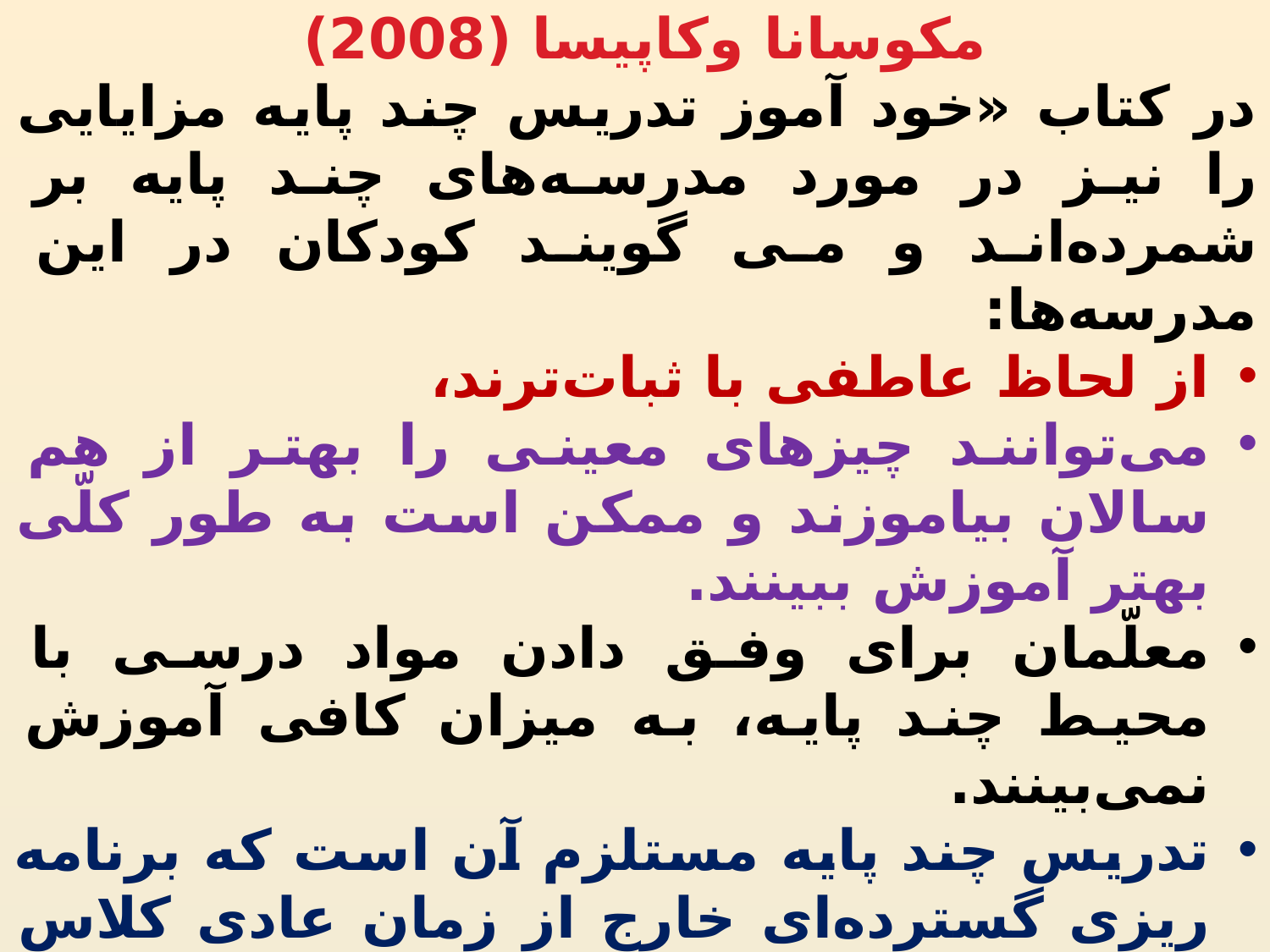

مکوسانا وکاپیسا (2008)
در کتاب «خود آموز تدریس چند پایه مزایایی را نیز در مورد مدرسه‌های چند پایه بر شمرده‌اند و می گویند کودکان در این مدرسه‌ها:
از لحاظ عاطفی با ثبات‌ترند،
می‌توانند چیزهای معینی را بهتر از هم سالان بیاموزند و ممکن است به طور کلّی بهتر آموزش ببینند.
معلّمان برای وفق دادن مواد درسی با محیط چند پایه، به میزان کافی آموزش نمی‌بینند.
تدریس چند پایه مستلزم آن است که برنامه ریزی گسترده‌ای خارج از زمان عادی کلاس صورت گیرد.
هم چنین، برخی والدین یا کارکنان آموزشی، به این نوع تدریس و حتی ظاهر فیزیکی این مدرسه‌ها نگاه منفی دارند.